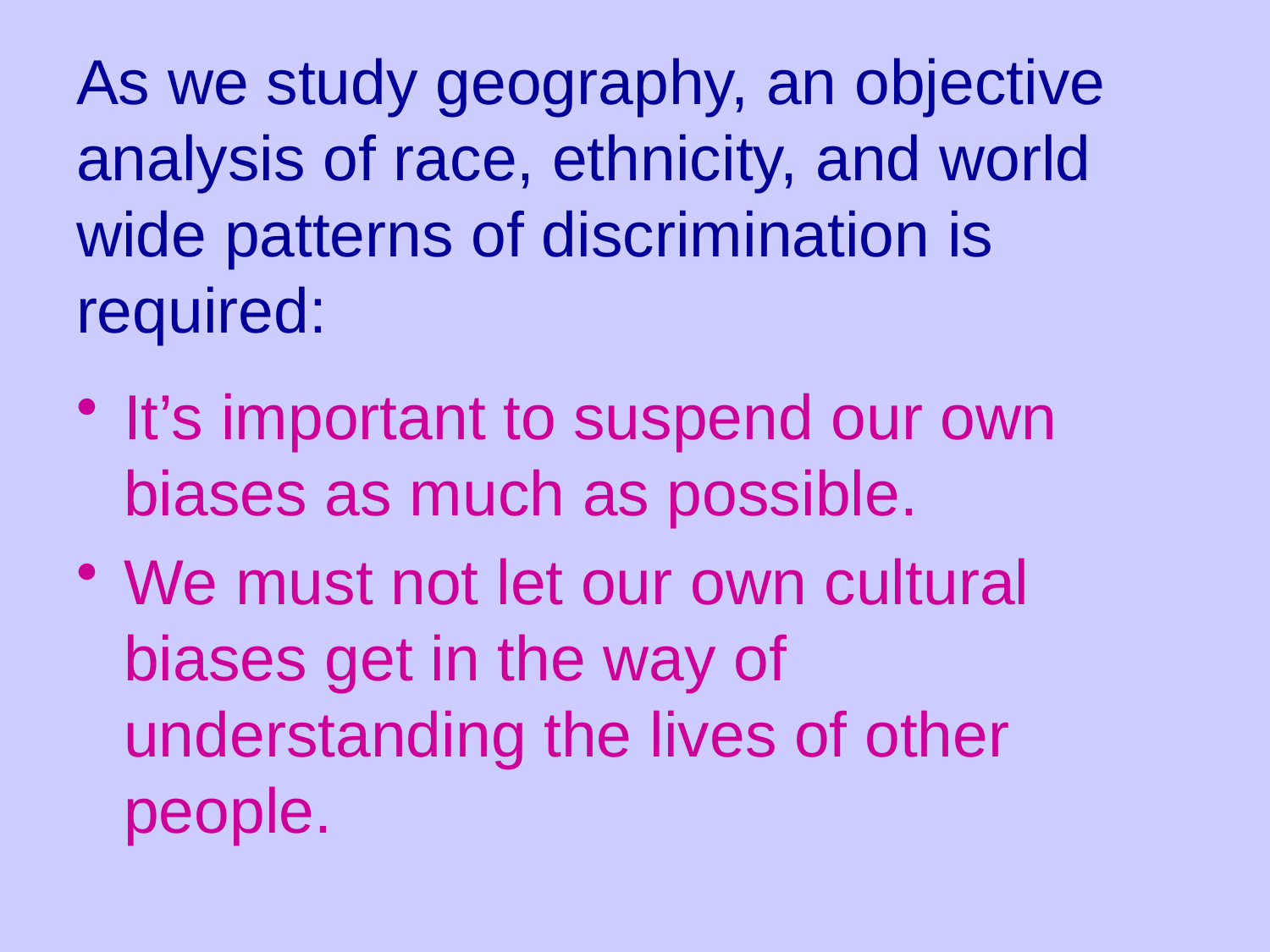

# As we study geography, an objective analysis of race, ethnicity, and world wide patterns of discrimination is required:
It’s important to suspend our own biases as much as possible.
We must not let our own cultural biases get in the way of understanding the lives of other people.